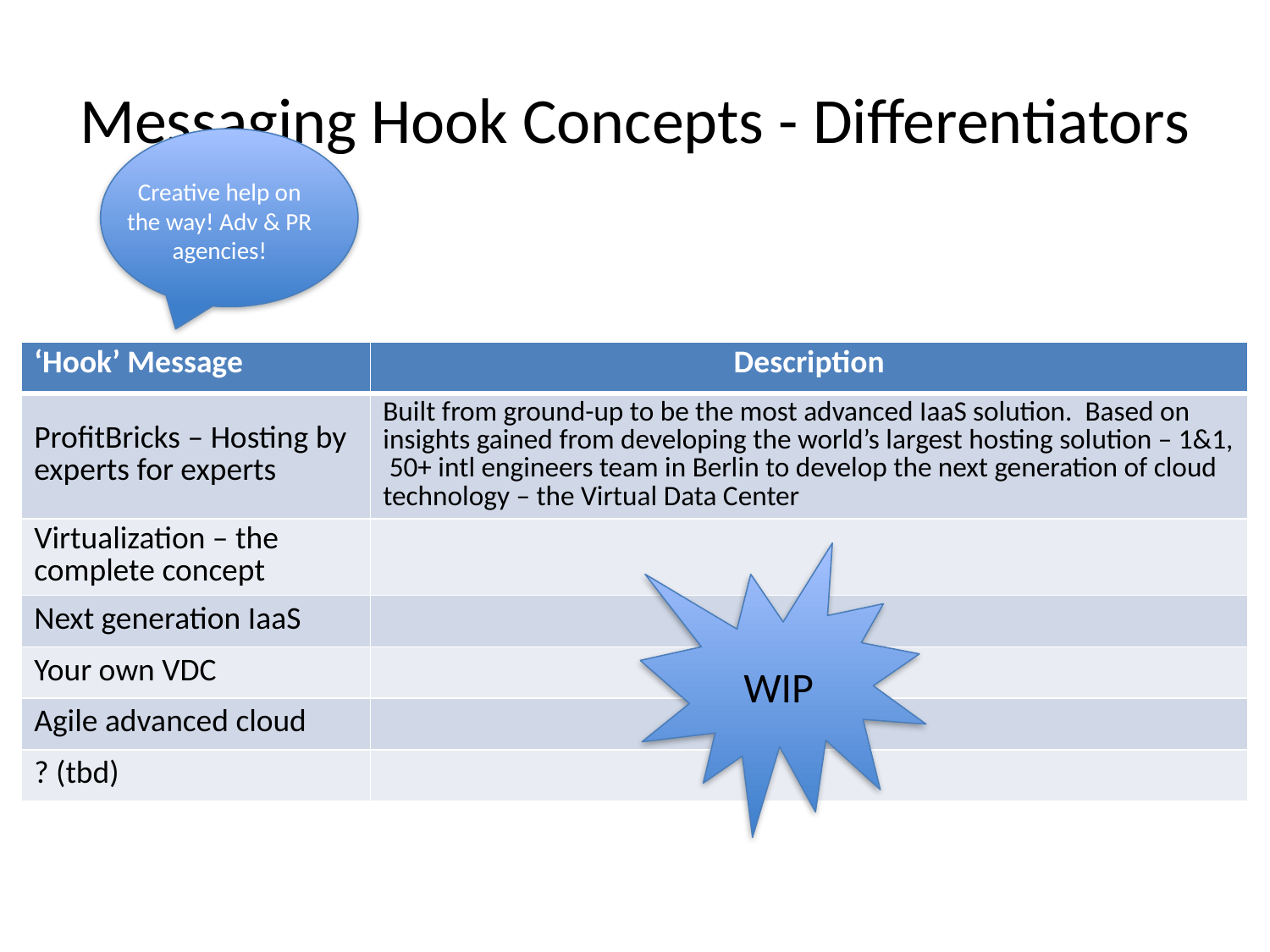

# Messaging Hook Concepts - Differentiators

Creative help on the way! Adv & PR agencies!
| ‘Hook’ Message | Description |
| --- | --- |
| ProfitBricks – Hosting by experts for experts | Built from ground-up to be the most advanced IaaS solution. Based on insights gained from developing the world’s largest hosting solution – 1&1, 50+ intl engineers team in Berlin to develop the next generation of cloud technology – the Virtual Data Center |
| Virtualization – the complete concept |  |
| Next generation IaaS |  |
| Your own VDC |  |
| Agile advanced cloud |  |
| ? (tbd) |  |

WIP